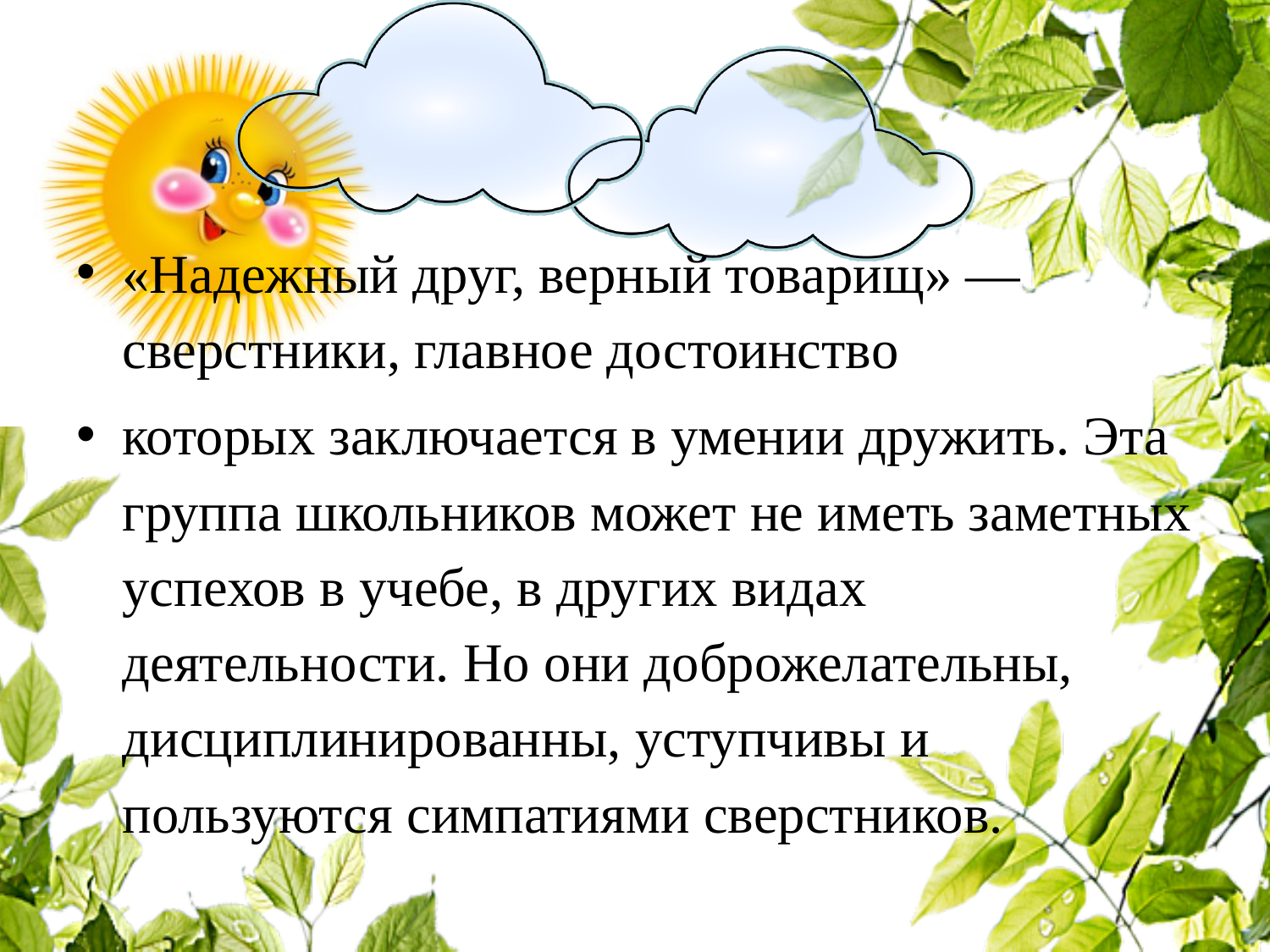

#
«Надежный друг, верный товарищ» — сверстники, главное достоинство
которых заключается в умении дружить. Эта группа школьников может не иметь заметных успехов в учебе, в других видах деятельности. Но они доброжелательны, дисциплинированны, уступчивы и пользуются симпатиями сверстников.